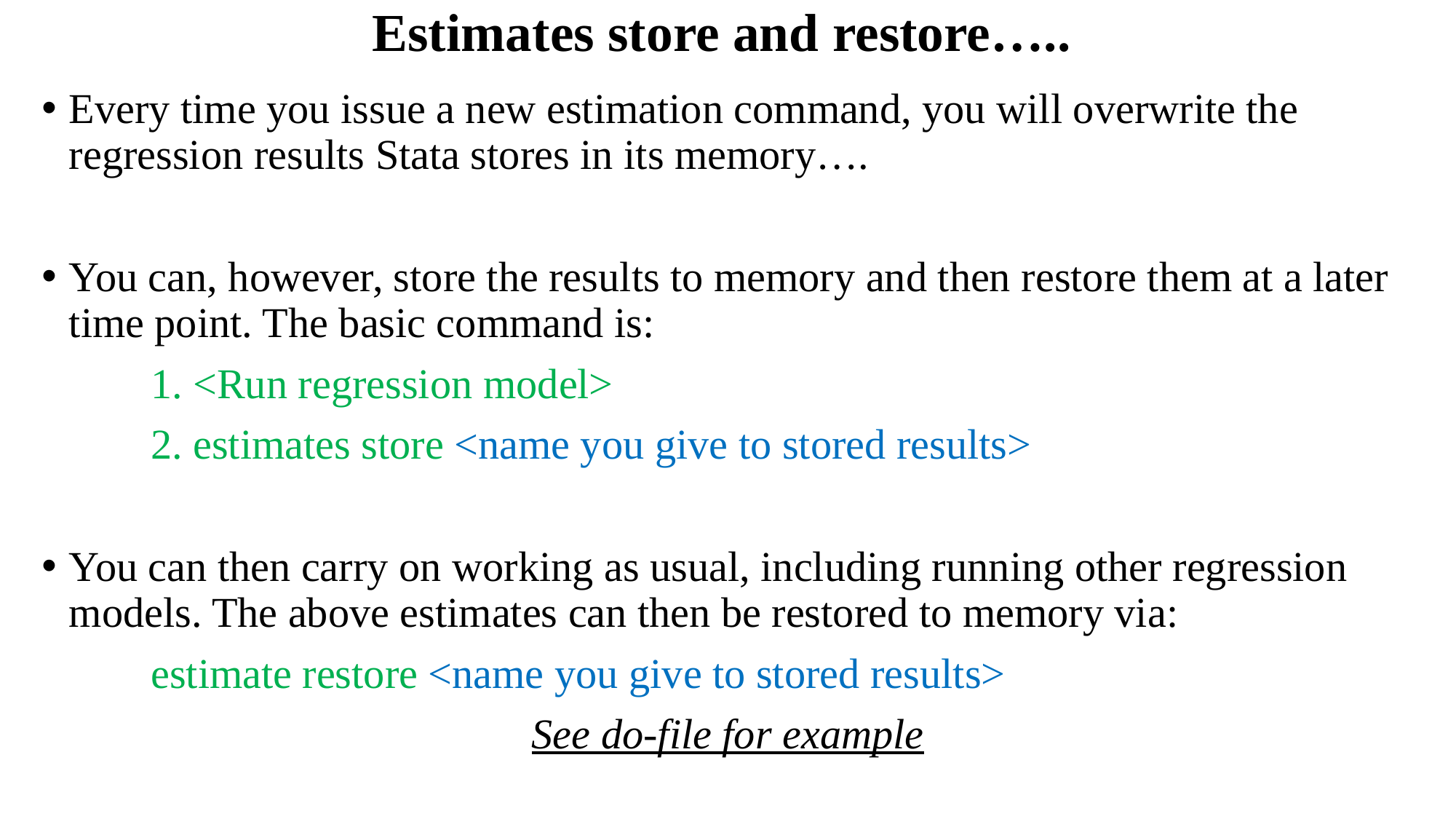

# Estimates store and restore…..
Every time you issue a new estimation command, you will overwrite the regression results Stata stores in its memory….

You can, however, store the results to memory and then restore them at a later time point. The basic command is:
	1. <Run regression model>
	2. estimates store <name you give to stored results>

You can then carry on working as usual, including running other regression models. The above estimates can then be restored to memory via:
	estimate restore <name you give to stored results>
See do-file for example